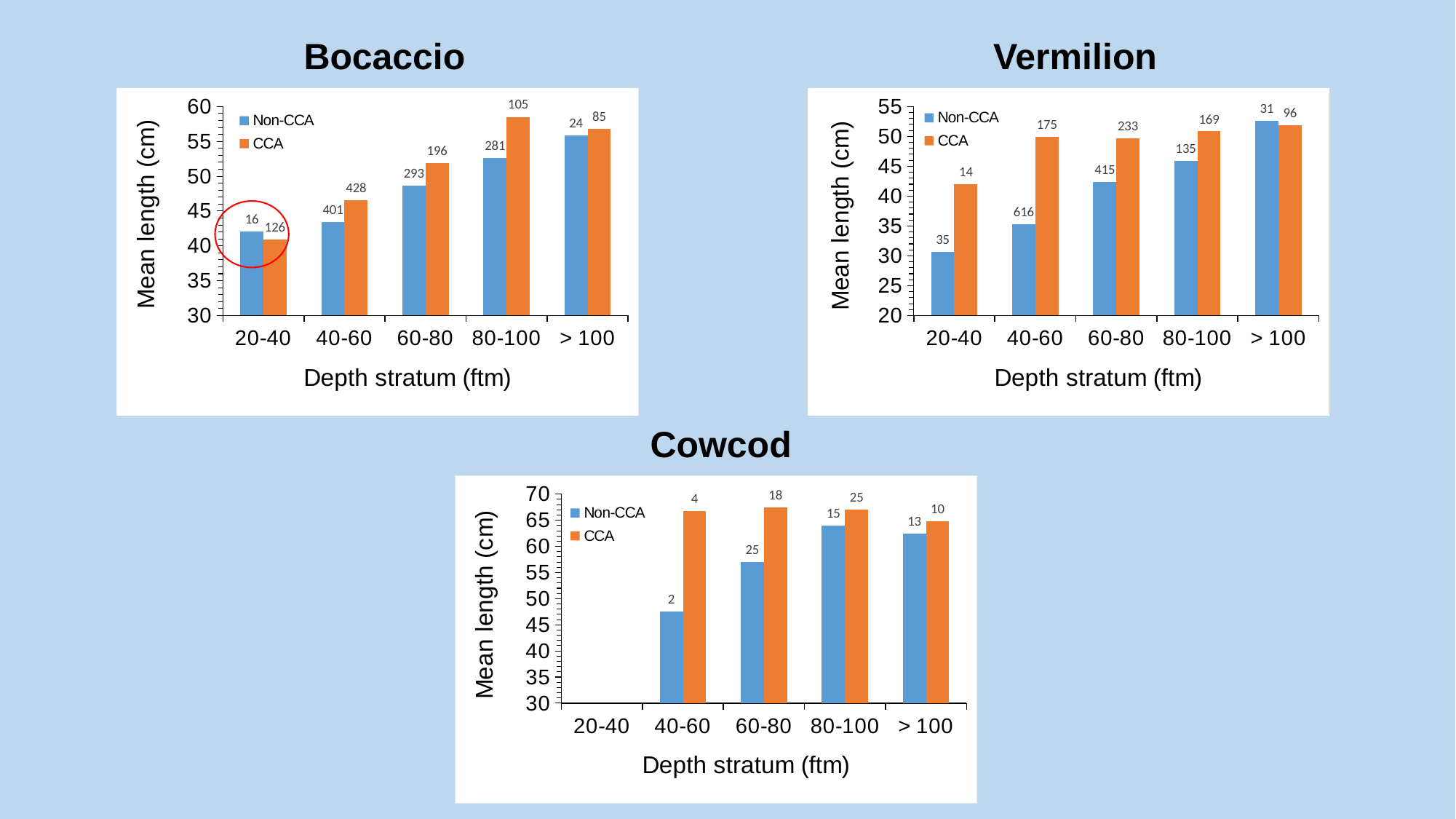

Bocaccio
Vermilion

### Chart

| Category | Non-CCA | CCA |
|---|---|---|
| 20-40 | 42.0625 | 40.92857142857143 |
| 40-60 | 43.43142144638404 | 46.558411214953274 |
| 60-80 | 48.60750853242321 | 51.9030612244898 |
| 80-100 | 52.63345195729537 | 58.51428571428571 |
| > 100 | 55.833333333333336 | 56.8 |

### Chart

| Category | Non-CCA | CCA |
|---|---|---|
| 20-40 | 30.714285714285715 | 42.0 |
| 40-60 | 35.256493506493506 | 49.87428571428571 |
| 60-80 | 42.327710843373495 | 49.66523605150215 |
| 80-100 | 45.94814814814815 | 50.83431952662722 |
| > 100 | 52.645161290322584 | 51.833333333333336 |
Cowcod

### Chart

| Category | Non-CCA | CCA |
|---|---|---|
| 20-40 | None | None |
| 40-60 | 47.5 | 66.75 |
| 60-80 | 56.96 | 67.44444444444444 |
| 80-100 | 63.93333333333333 | 67.0 |
| > 100 | 62.38461538461539 | 64.8 |